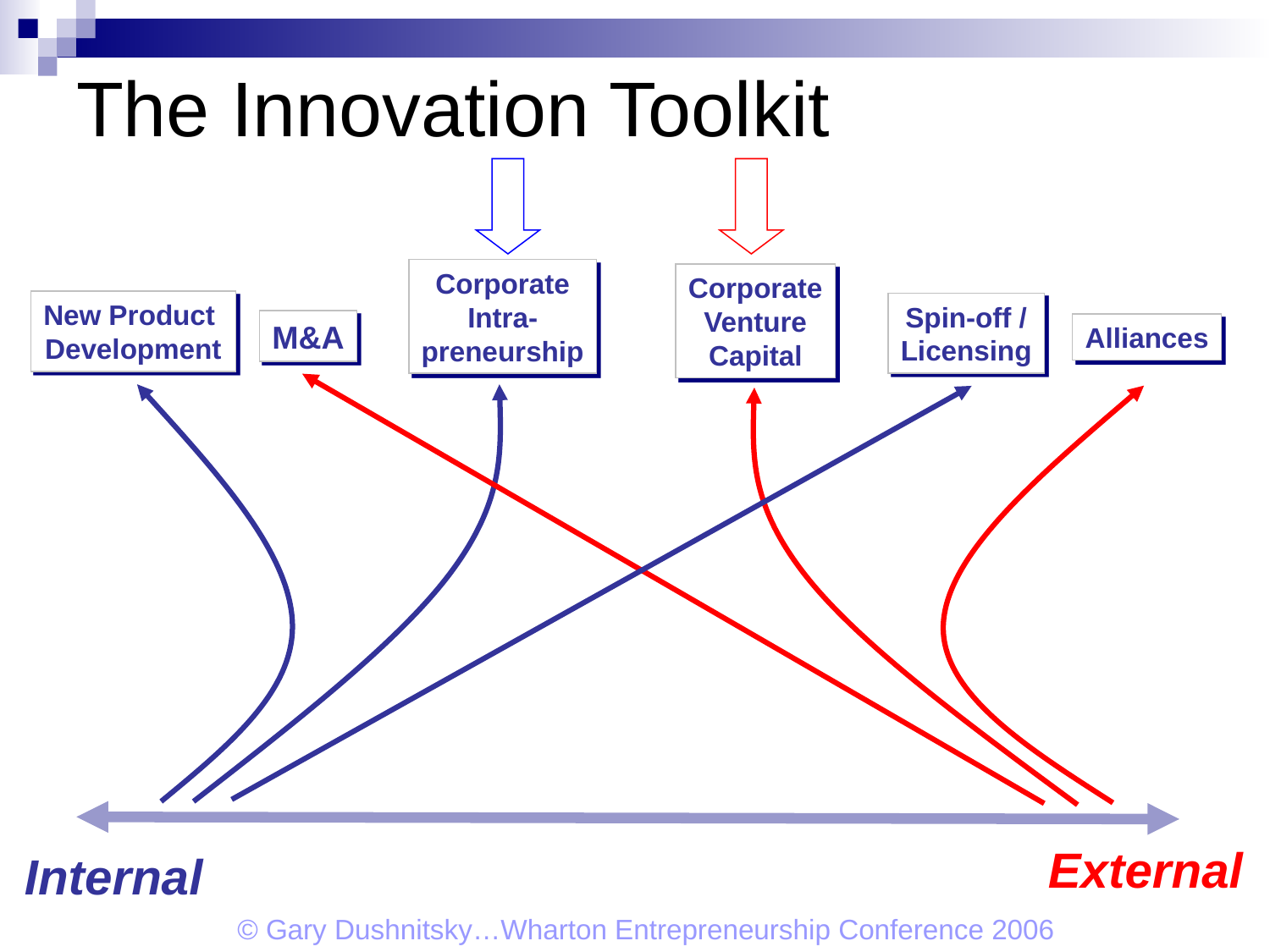

# The Innovation Toolkit

Corporate
Intra-
preneurship
Corporate
Venture
Capital
New Product
Development
Spin-off /
Licensing
M&A
Alliances

External
Internal
© Gary Dushnitsky…Wharton Entrepreneurship Conference 2006